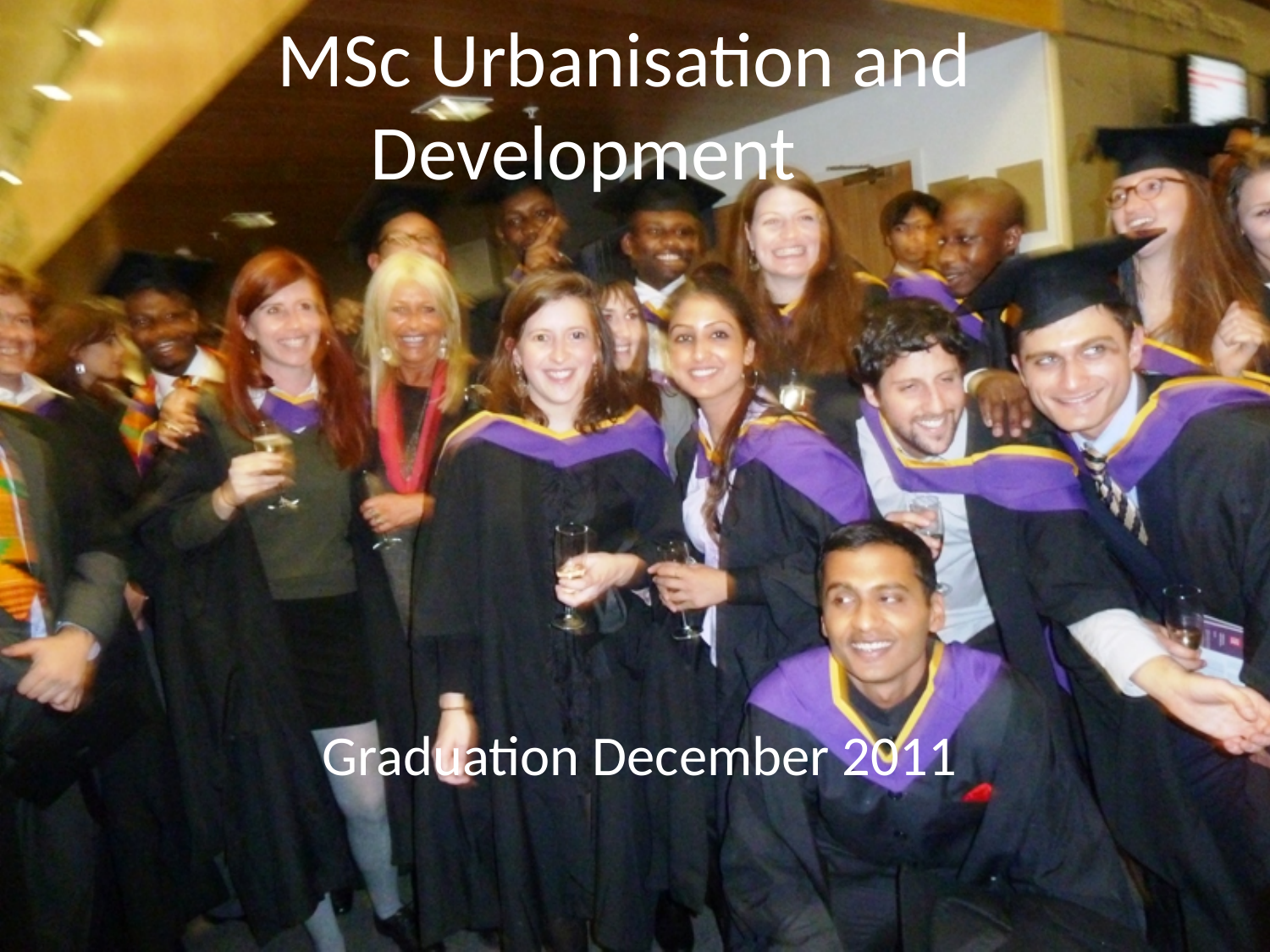

# MSc Urbanisation and Development
Graduation December 2011